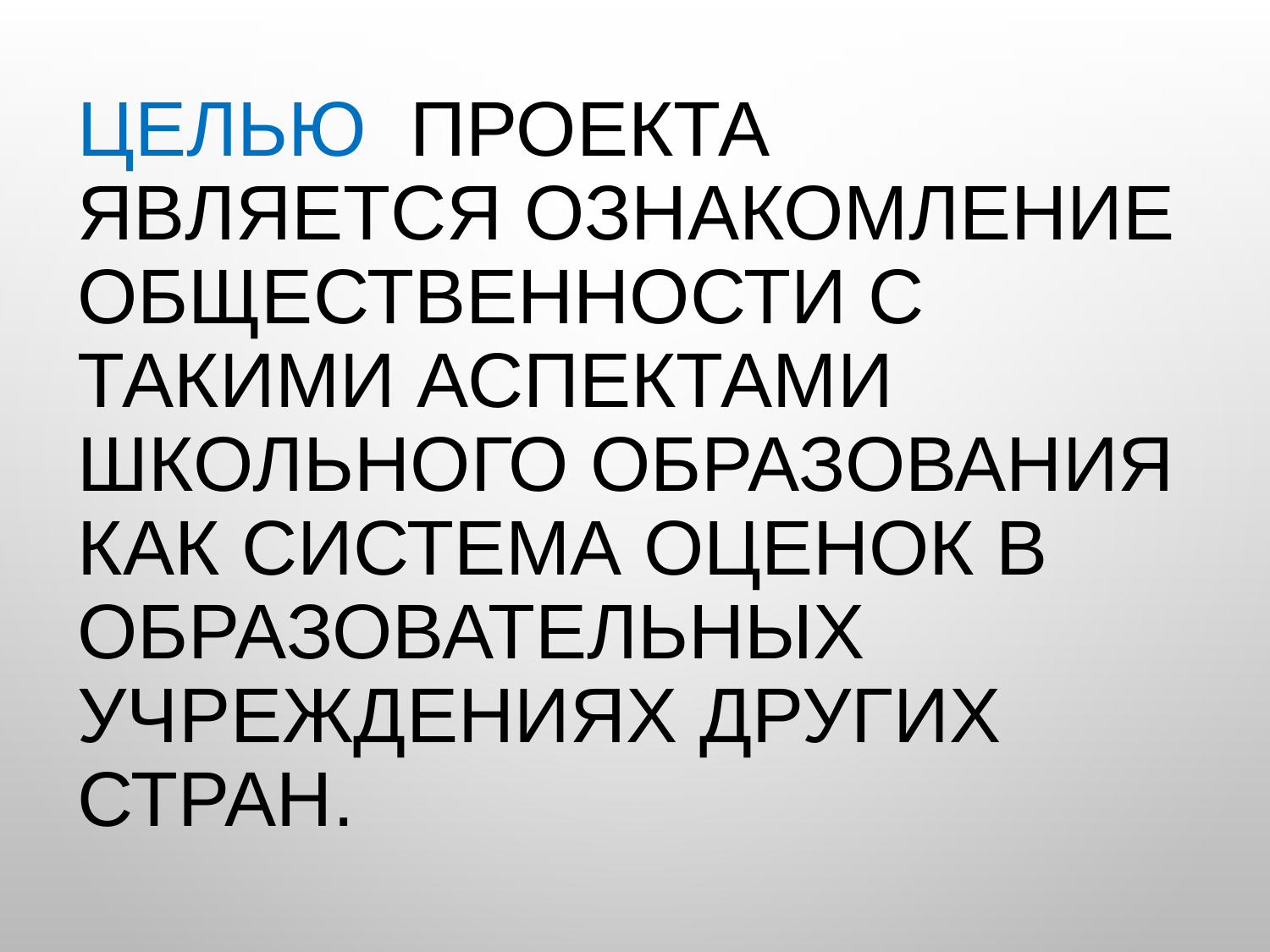

# Целью  проекта является ознакомление общественности с такими аспектами школьного образования как система оценок в образовательных учреждениях других стран.